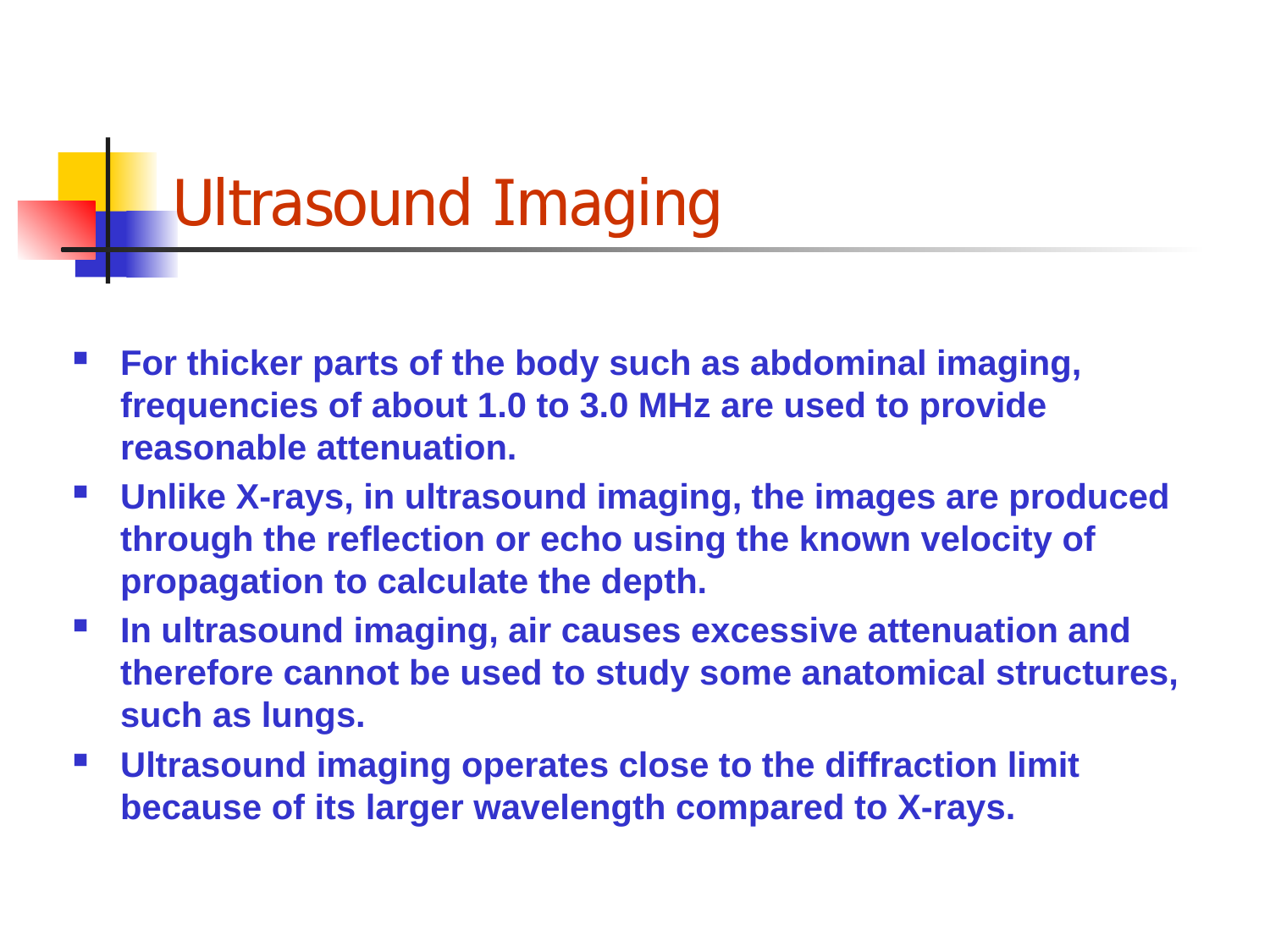

# Ultrasound Imaging
For thicker parts of the body such as abdominal imaging, frequencies of about 1.0 to 3.0 MHz are used to provide reasonable attenuation.
Unlike X-rays, in ultrasound imaging, the images are produced through the reflection or echo using the known velocity of propagation to calculate the depth.
In ultrasound imaging, air causes excessive attenuation and therefore cannot be used to study some anatomical structures, such as lungs.
Ultrasound imaging operates close to the diffraction limit because of its larger wavelength compared to X-rays.